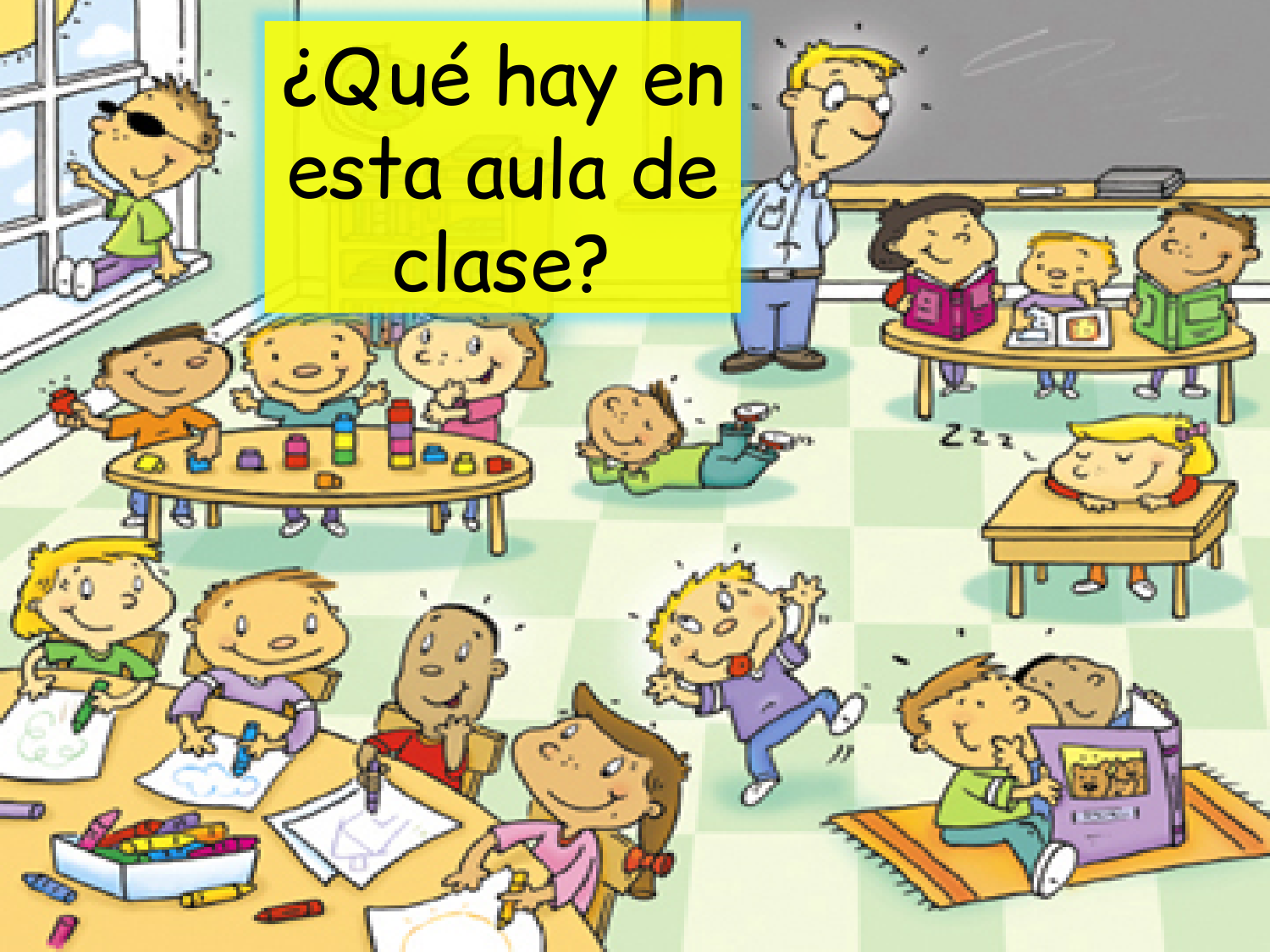

¿Qué hay en esta aula de clase?